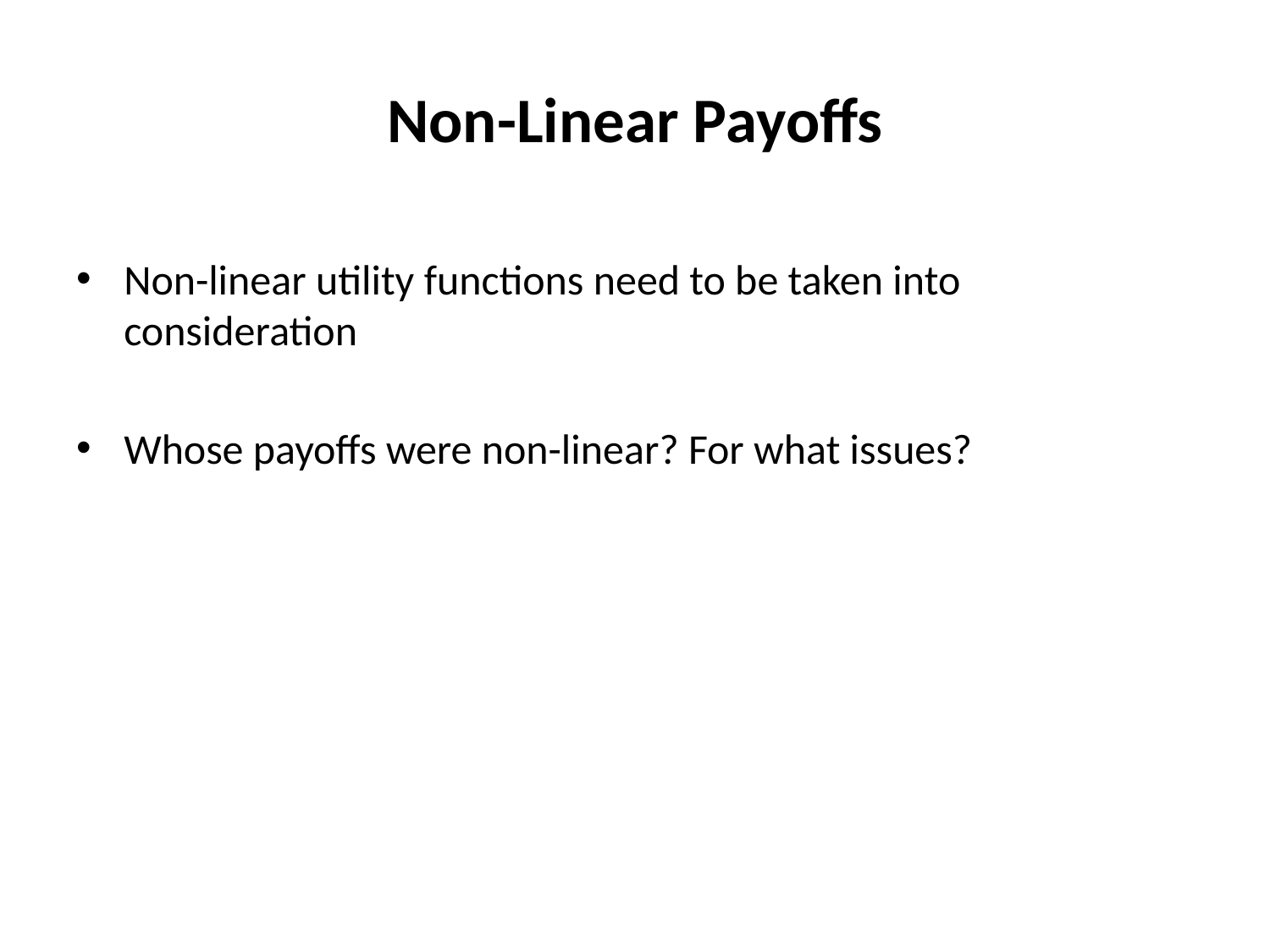

# Non-Linear Payoffs
Non-linear utility functions need to be taken into consideration

Whose payoffs were non-linear? For what issues?